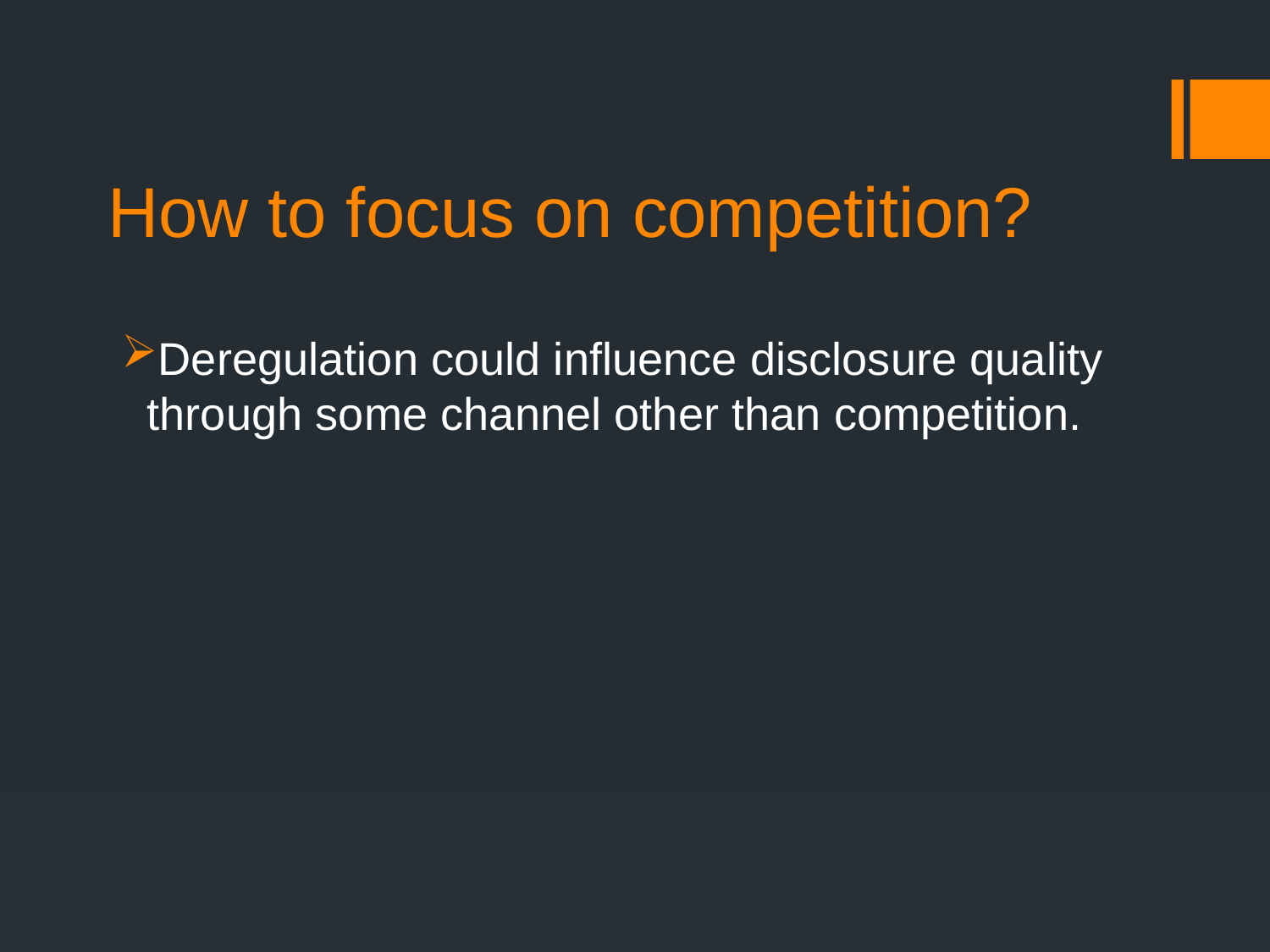

# How to focus on competition?
Deregulation could influence disclosure quality through some channel other than competition.